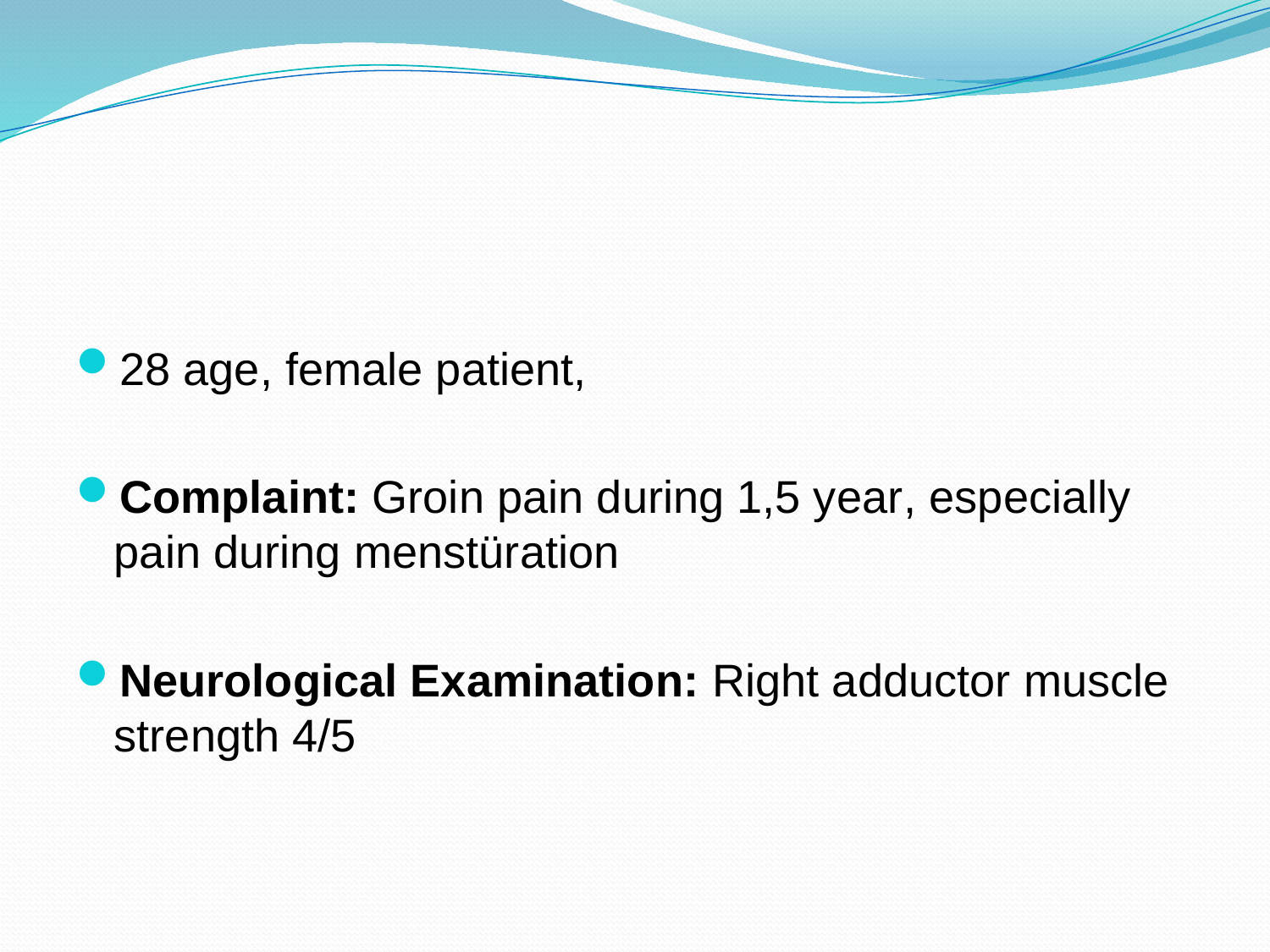

#

28 age, female patient,

Complaint: Groin pain during 1,5 year, especially pain during menstüration

Neurological Examination: Right adductor muscle strength 4/5